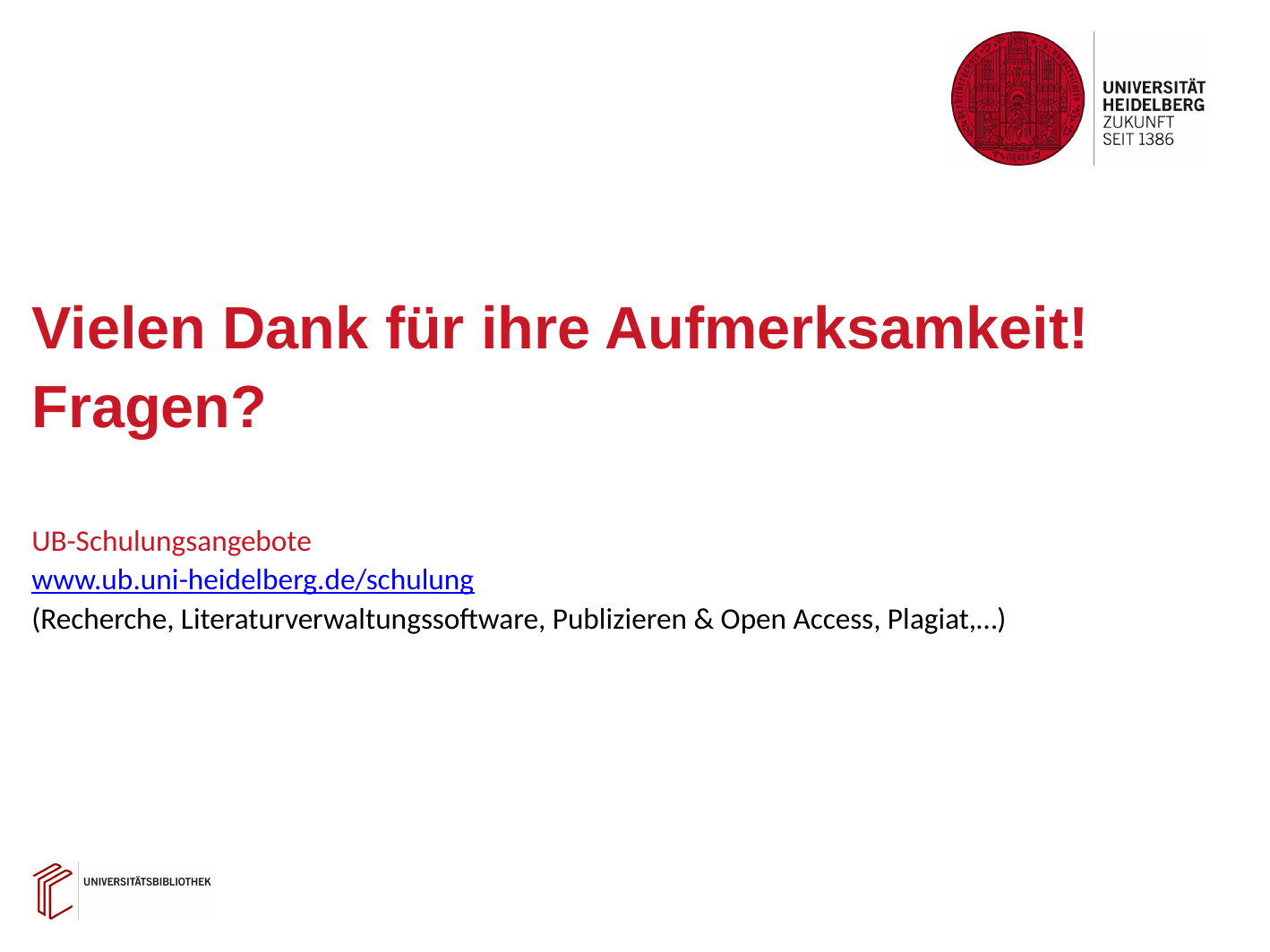

#

Vielen Dank für ihre Aufmerksamkeit!

Fragen?

UB-Schulungsangebote
www.ub.uni-heidelberg.de/schulung
(Recherche, Literaturverwaltungssoftware, Publizieren & Open Access, Plagiat,…)